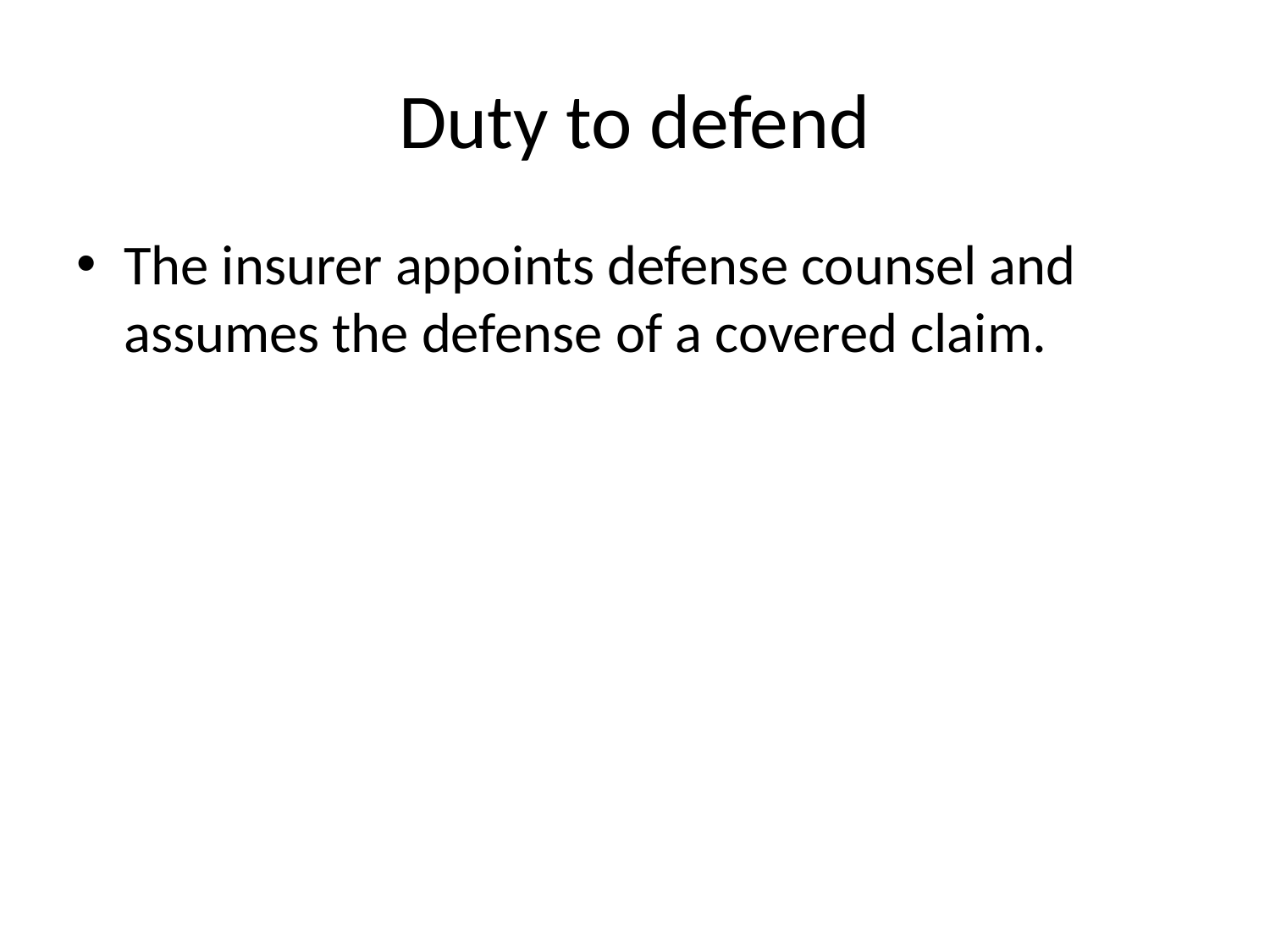

# Duty to defend
The insurer appoints defense counsel and assumes the defense of a covered claim.